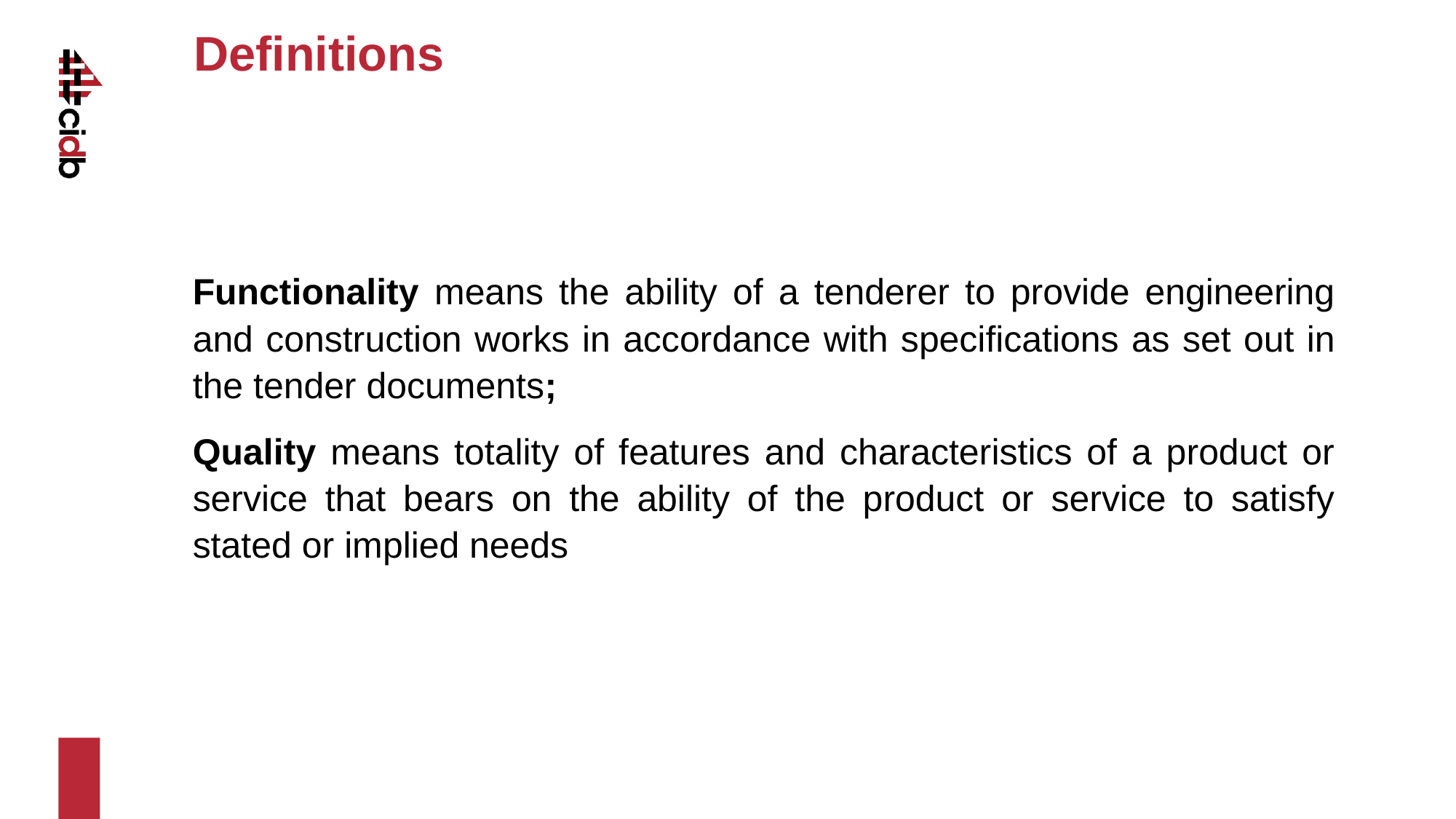

# Definitions

Functionality means the ability of a tenderer to provide engineering and construction works in accordance with specifications as set out in the tender documents;
Quality means totality of features and characteristics of a product or service that bears on the ability of the product or service to satisfy stated or implied needs